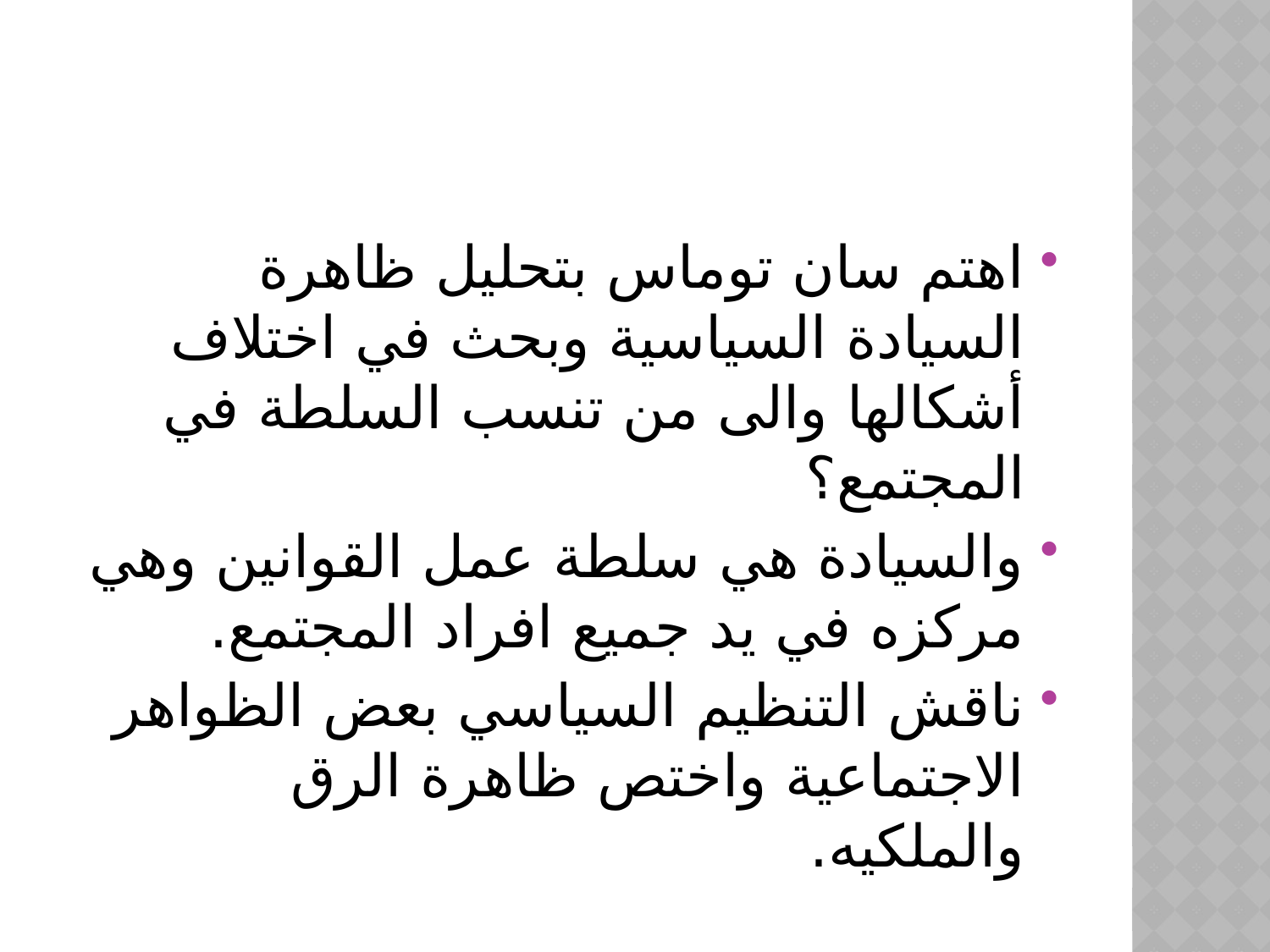

#
اهتم سان توماس بتحليل ظاهرة السيادة السياسية وبحث في اختلاف أشكالها والى من تنسب السلطة في المجتمع؟
والسيادة هي سلطة عمل القوانين وهي مركزه في يد جميع افراد المجتمع.
ناقش التنظيم السياسي بعض الظواهر الاجتماعية واختص ظاهرة الرق والملكيه.